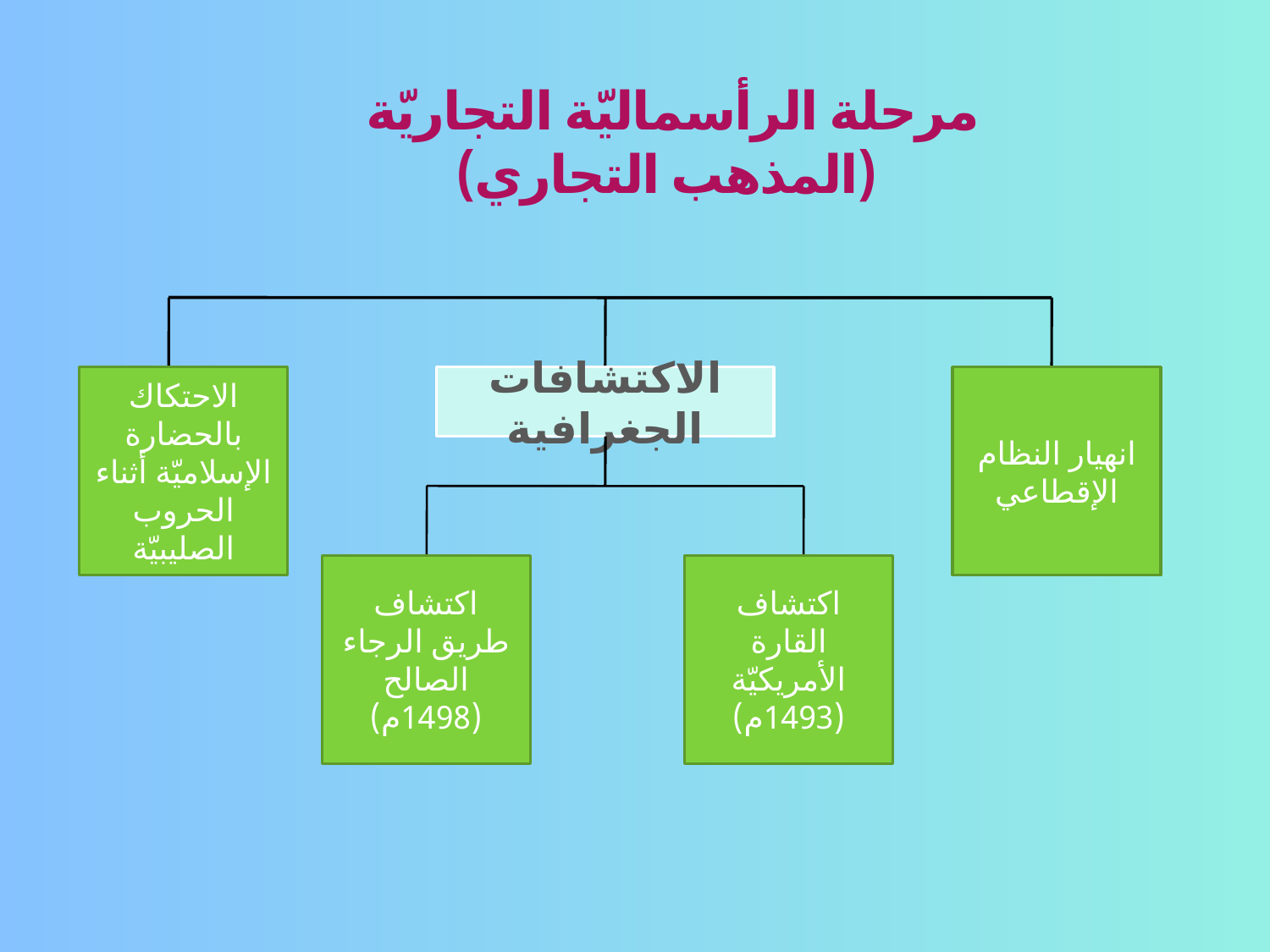

# مرحلة الرأسماليّة التجاريّة (المذهب التجاري)
الاحتكاك بالحضارة الإسلاميّة أثناء الحروب الصليبيّة
الاكتشافات الجغرافية
انهيار النظام الإقطاعي
اكتشاف طريق الرجاء الصالح (1498م)
اكتشاف القارة الأمريكيّة (1493م)